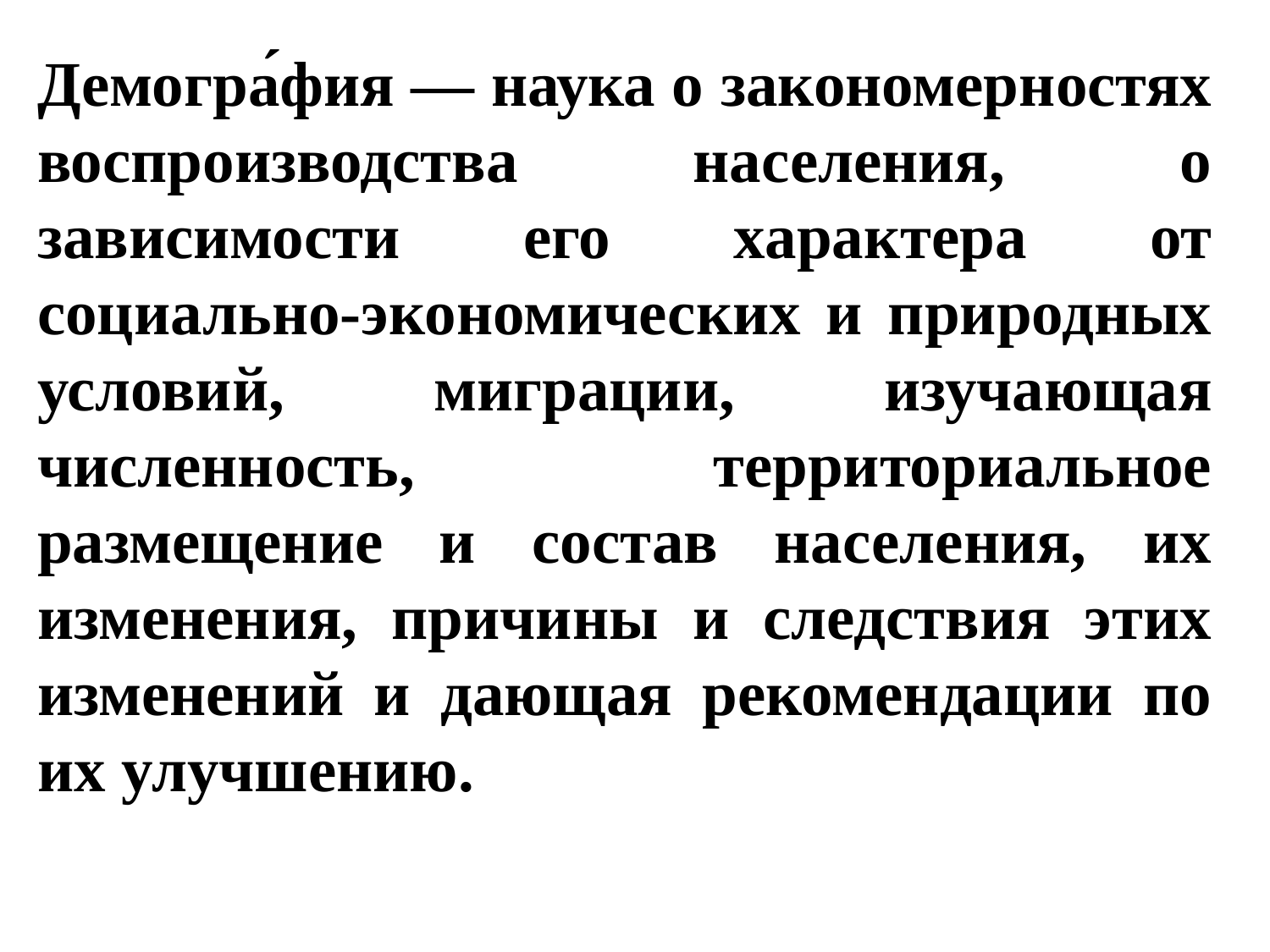

Демогра́фия — наука о закономерностях воспроизводства населения, о зависимости его характера от социально-экономических и природных условий, миграции, изучающая численность, территориальное размещение и состав населения, их изменения, причины и следствия этих изменений и дающая рекомендации по их улучшению.